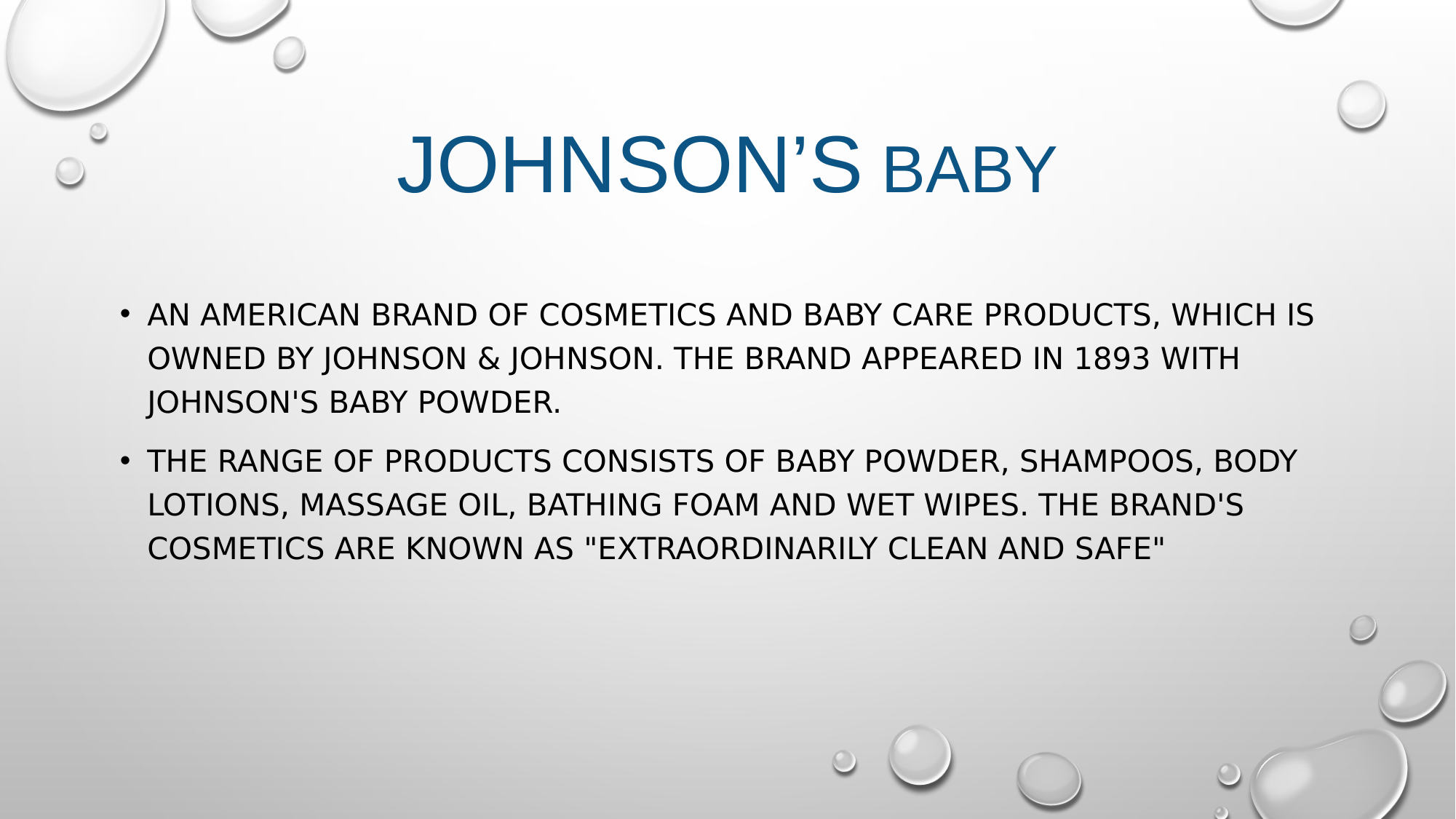

# Johnson’s Baby
An American brand of cosmetics and baby care products, which is owned by Johnson & Johnson. The brand appeared in 1893 with Johnson's Baby Powder.
The range of products consists of baby powder, shampoos, body lotions, massage oil, bathing foam and wet wipes. The brand's cosmetics are known as "extraordinarily clean and safe"